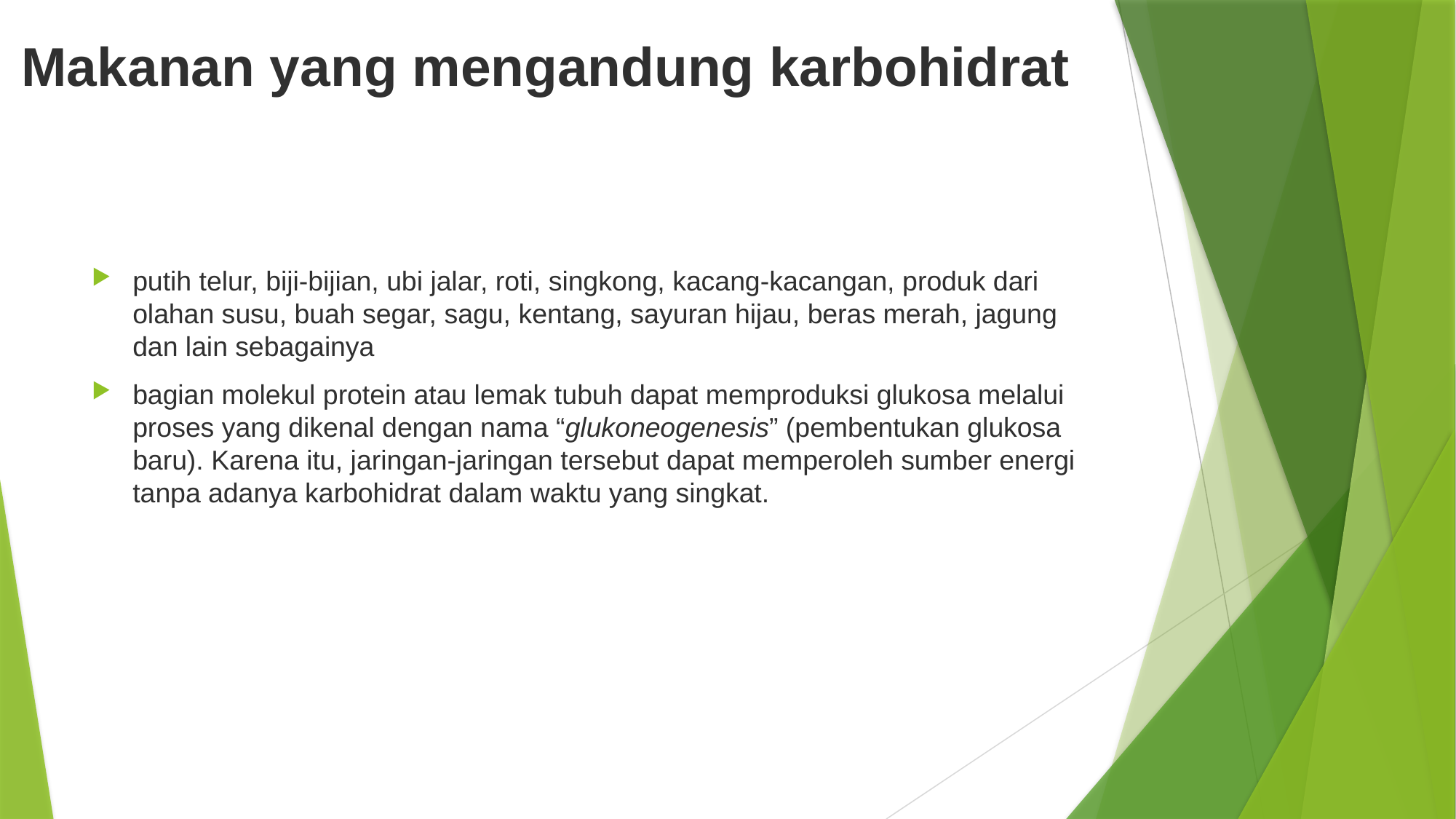

# Makanan yang mengandung karbohidrat
putih telur, biji-bijian, ubi jalar, roti, singkong, kacang-kacangan, produk dari olahan susu, buah segar, sagu, kentang, sayuran hijau, beras merah, jagung dan lain sebagainya
bagian molekul protein atau lemak tubuh dapat memproduksi glukosa melalui proses yang dikenal dengan nama “glukoneogenesis” (pembentukan glukosa baru). Karena itu, jaringan-jaringan tersebut dapat memperoleh sumber energi tanpa adanya karbohidrat dalam waktu yang singkat.